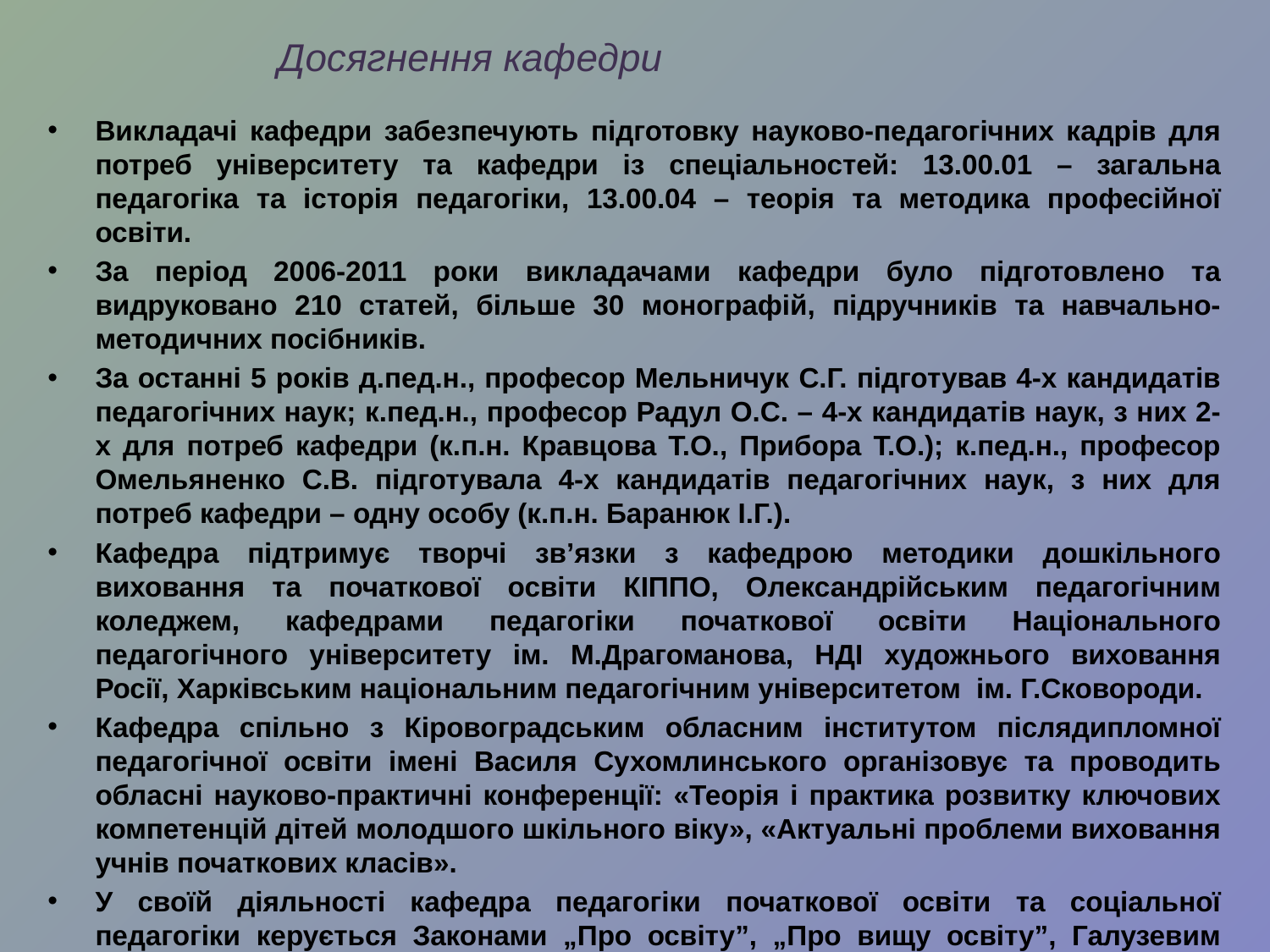

# Досягнення кафедри
Викладачі кафедри забезпечують підготовку науково-педагогічних кадрів для потреб університету та кафедри із спеціальностей: 13.00.01 – загальна педагогіка та історія педагогіки, 13.00.04 – теорія та методика професійної освіти.
За період 2006-2011 роки викладачами кафедри було підготовлено та видруковано 210 статей, більше 30 монографій, підручників та навчально-методичних посібників.
За останні 5 років д.пед.н., професор Мельничук С.Г. підготував 4-х кандидатів педагогічних наук; к.пед.н., професор Радул О.С. – 4-х кандидатів наук, з них 2-х для потреб кафедри (к.п.н. Кравцова Т.О., Прибора Т.О.); к.пед.н., професор Омельяненко С.В. підготувала 4-х кандидатів педагогічних наук, з них для потреб кафедри – одну особу (к.п.н. Баранюк І.Г.).
Кафедра підтримує творчі зв’язки з кафедрою методики дошкільного виховання та початкової освіти КІППО, Олександрійським педагогічним коледжем, кафедрами педагогіки початкової освіти Національного педагогічного університету ім. М.Драгоманова, НДІ художнього виховання Росії, Харківським національним педагогічним університетом  ім. Г.Сковороди.
Кафедра спільно з Кіровоградським обласним інститутом післядипломної педагогічної освіти імені Василя Сухомлинського організовує та проводить обласні науково-практичні конференції: «Теорія і практика розвитку ключових компетенцій дітей молодшого шкільного віку», «Актуальні проблеми виховання учнів початкових класів».
У своїй діяльності кафедра педагогіки початкової освіти та соціальної педагогіки керується Законами „Про освіту”, „Про вищу освіту”, Галузевим стандартом вищої освіти, нормативними документами вченої ради, концепцією розвитку кафедри.
Стратегія діяльності кафедри полягає у виконанні Національної доктрини розвитку освіти в Україні, у якій визначені завдання модернізації вищої освіти України. Вагомим внеском у її реалізацію є Указ Президента України від 17 лютого 2004 року та Державна програма розвитку вищої освіти на 2005-2007 рр., яка затверджена постановою Кабінету Міністрів України від 8 вересня 2004 року. У той же час викладачі кафедри беруть активну участь у реалізації принципів і завдань Болонського процесу з метою інтеграції в Європейський і світовий освітній простір.